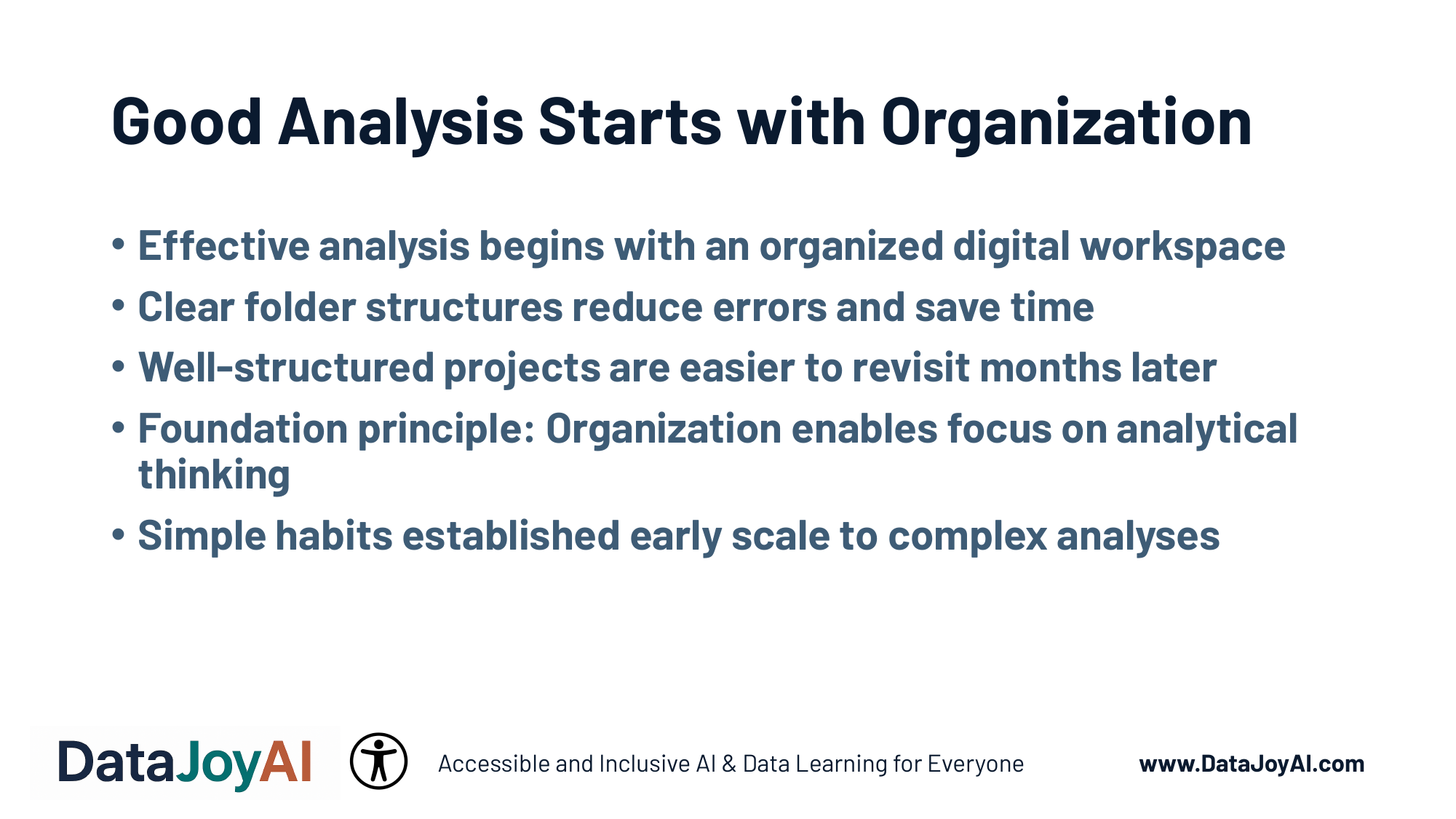

# Good Analysis Starts with Organization
Effective analysis begins with an organized digital workspace
Clear folder structures reduce errors and save time
Well-structured projects are easier to revisit months later
Foundation principle: Organization enables focus on analytical thinking
Simple habits established early scale to complex analyses